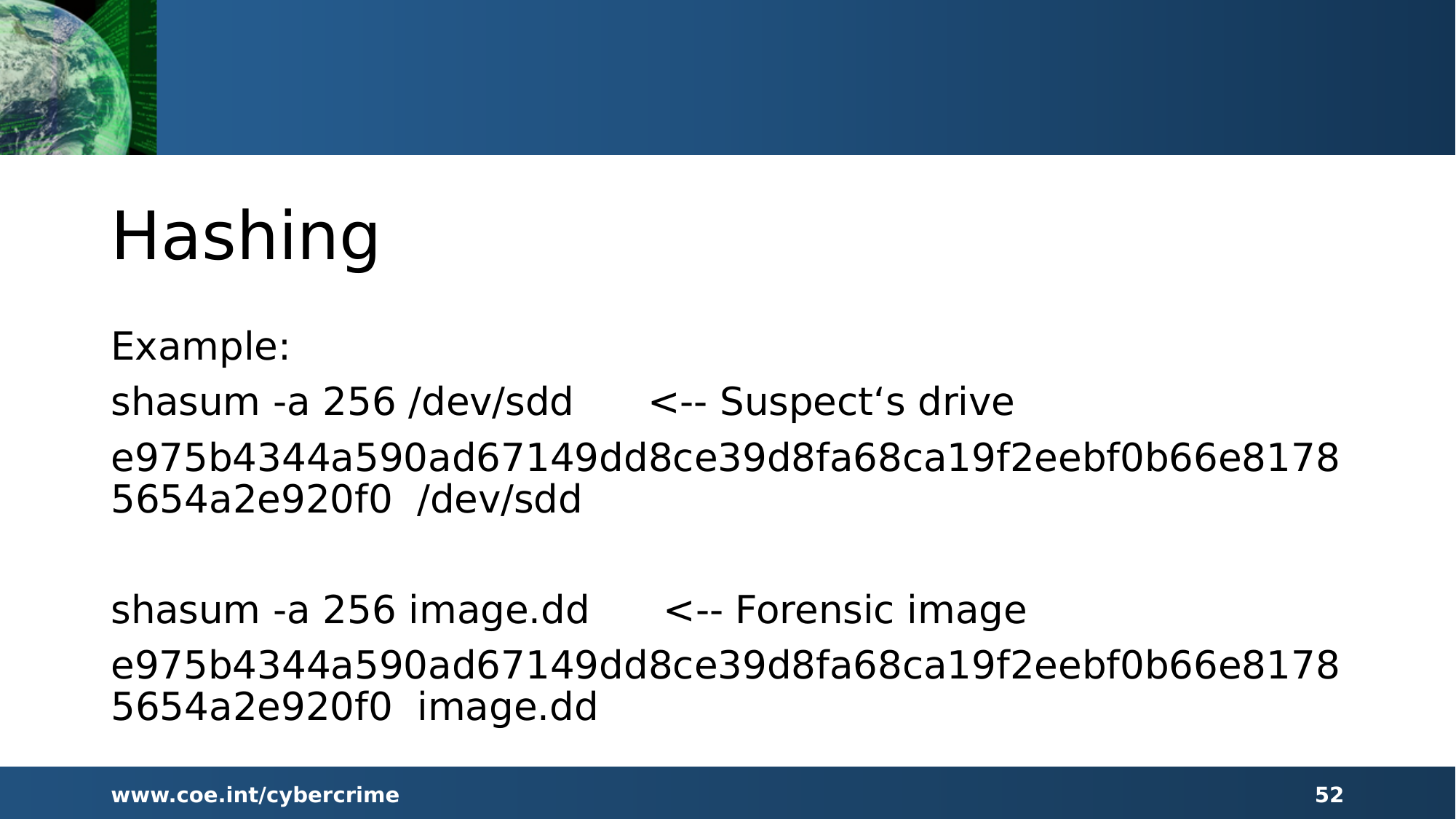

# Hashing
Example:
shasum -a 256 /dev/sdd      <-- Suspect‘s drive
e975b4344a590ad67149dd8ce39d8fa68ca19f2eebf0b66e81785654a2e920f0  /dev/sdd

shasum -a 256 image.dd      <-- Forensic image
e975b4344a590ad67149dd8ce39d8fa68ca19f2eebf0b66e81785654a2e920f0  image.dd

www.coe.int/cybercrime
52